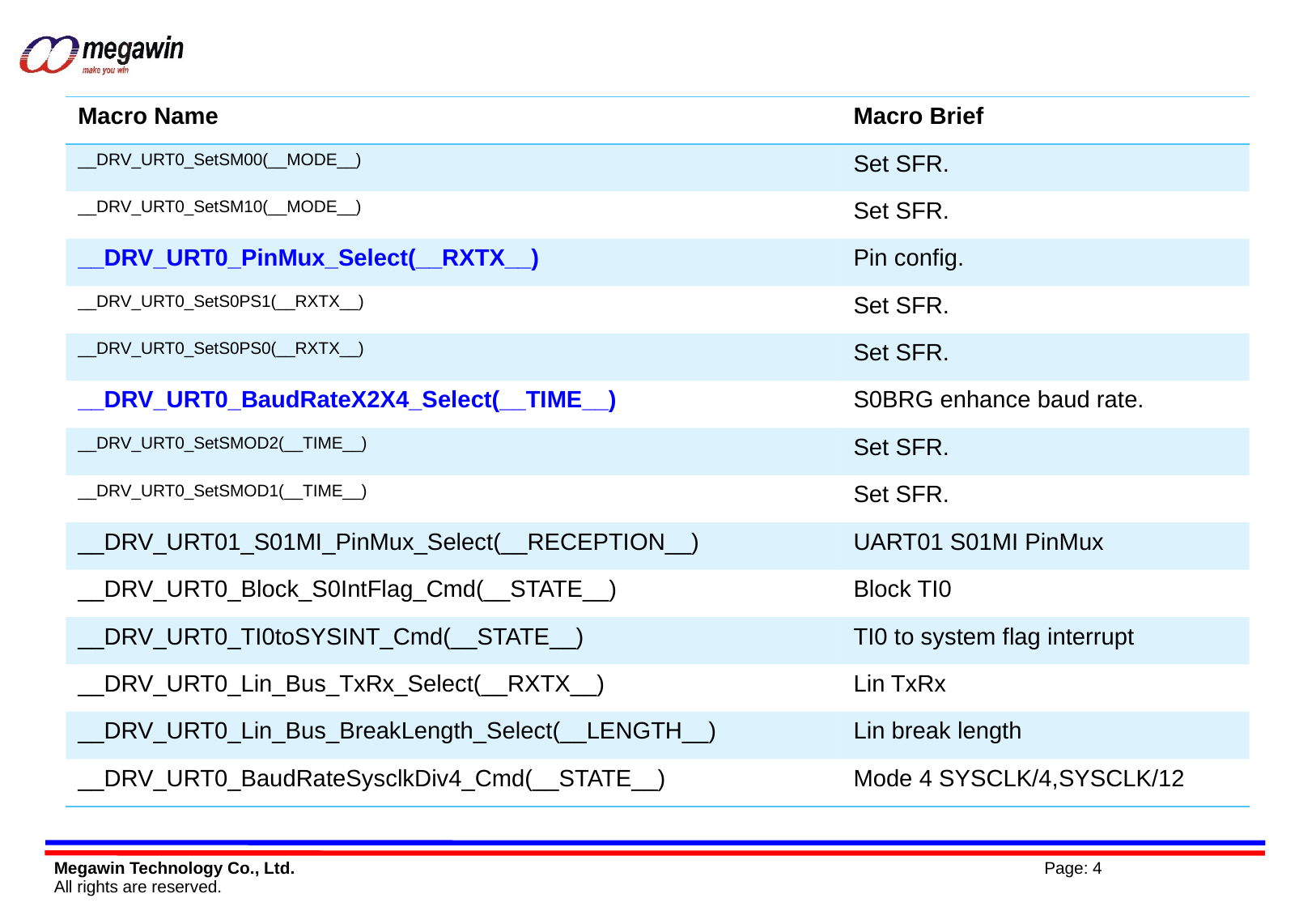

| Macro Name | Macro Brief |
| --- | --- |
| \_\_DRV\_URT0\_SetSM00(\_\_MODE\_\_) | Set SFR. |
| \_\_DRV\_URT0\_SetSM10(\_\_MODE\_\_) | Set SFR. |
| \_\_DRV\_URT0\_PinMux\_Select(\_\_RXTX\_\_) | Pin config. |
| \_\_DRV\_URT0\_SetS0PS1(\_\_RXTX\_\_) | Set SFR. |
| \_\_DRV\_URT0\_SetS0PS0(\_\_RXTX\_\_) | Set SFR. |
| \_\_DRV\_URT0\_BaudRateX2X4\_Select(\_\_TIME\_\_) | S0BRG enhance baud rate. |
| \_\_DRV\_URT0\_SetSMOD2(\_\_TIME\_\_) | Set SFR. |
| \_\_DRV\_URT0\_SetSMOD1(\_\_TIME\_\_) | Set SFR. |
| \_\_DRV\_URT01\_S01MI\_PinMux\_Select(\_\_RECEPTION\_\_) | UART01 S01MI PinMux |
| \_\_DRV\_URT0\_Block\_S0IntFlag\_Cmd(\_\_STATE\_\_) | Block TI0 |
| \_\_DRV\_URT0\_TI0toSYSINT\_Cmd(\_\_STATE\_\_) | TI0 to system flag interrupt |
| \_\_DRV\_URT0\_Lin\_Bus\_TxRx\_Select(\_\_RXTX\_\_) | Lin TxRx |
| \_\_DRV\_URT0\_Lin\_Bus\_BreakLength\_Select(\_\_LENGTH\_\_) | Lin break length |
| \_\_DRV\_URT0\_BaudRateSysclkDiv4\_Cmd(\_\_STATE\_\_) | Mode 4 SYSCLK/4,SYSCLK/12 |